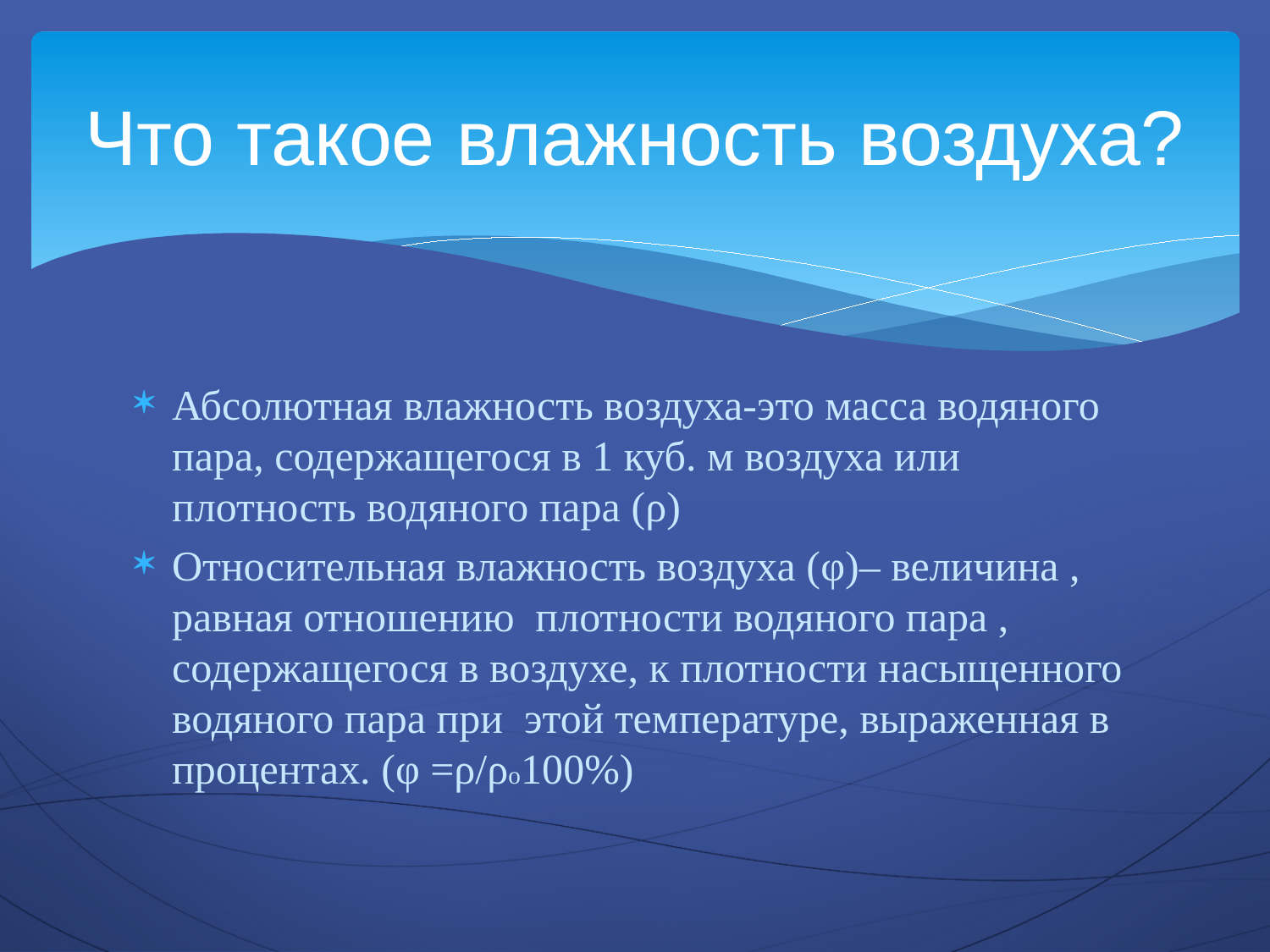

# Что такое влажность воздуха?
Абсолютная влажность воздуха-это масса водяного пара, содержащегося в 1 куб. м воздуха или плотность водяного пара (ρ)
Относительная влажность воздуха (φ)– величина , равная отношению  плотности водяного пара , содержащегося в воздухе, к плотности насыщенного водяного пара при  этой температуре, выраженная в процентах. (φ =ρ/ρо100%)